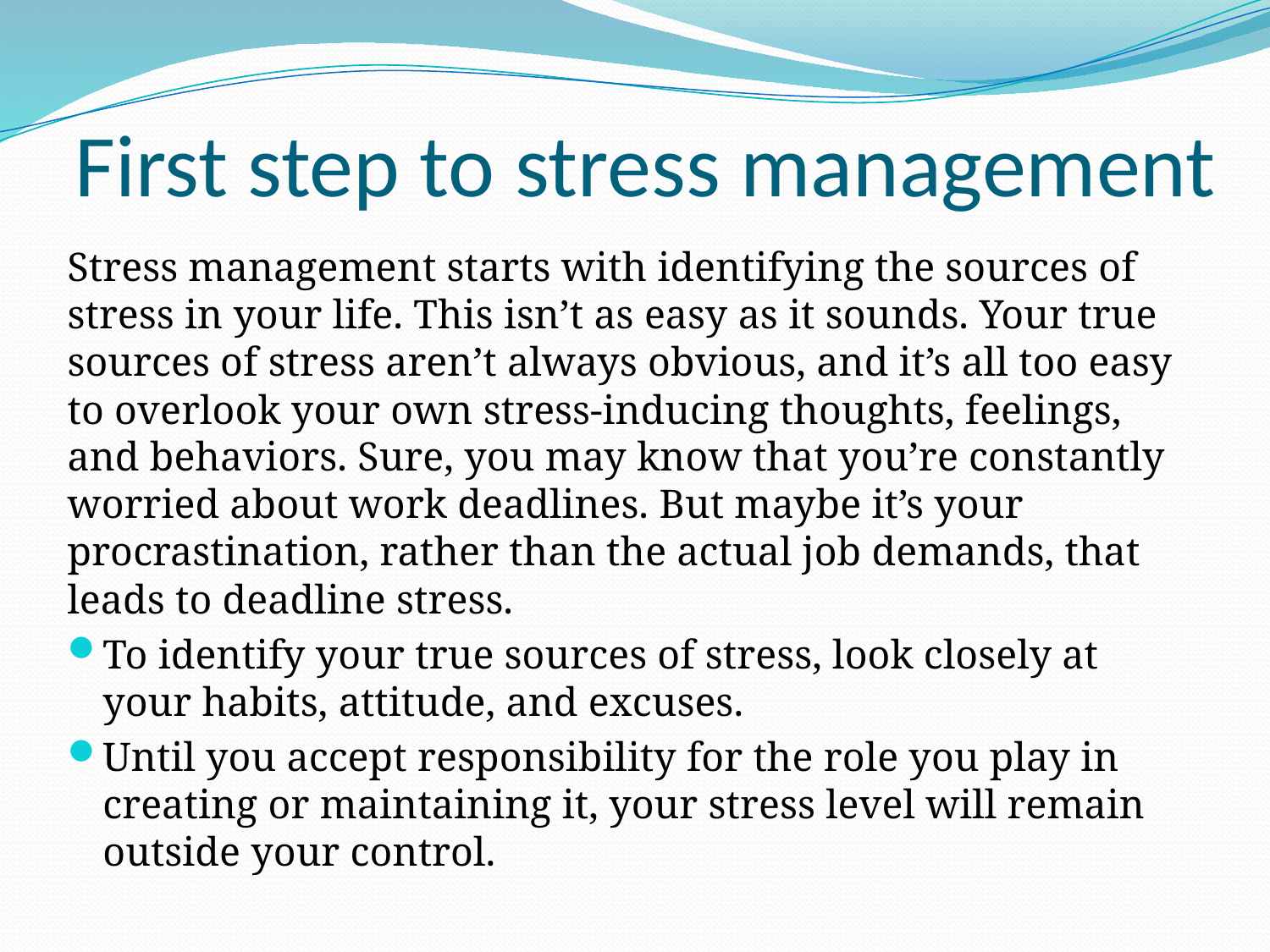

# First step to stress management
Stress management starts with identifying the sources of stress in your life. This isn’t as easy as it sounds. Your true sources of stress aren’t always obvious, and it’s all too easy to overlook your own stress-inducing thoughts, feelings, and behaviors. Sure, you may know that you’re constantly worried about work deadlines. But maybe it’s your procrastination, rather than the actual job demands, that leads to deadline stress.
To identify your true sources of stress, look closely at your habits, attitude, and excuses.
Until you accept responsibility for the role you play in creating or maintaining it, your stress level will remain outside your control.